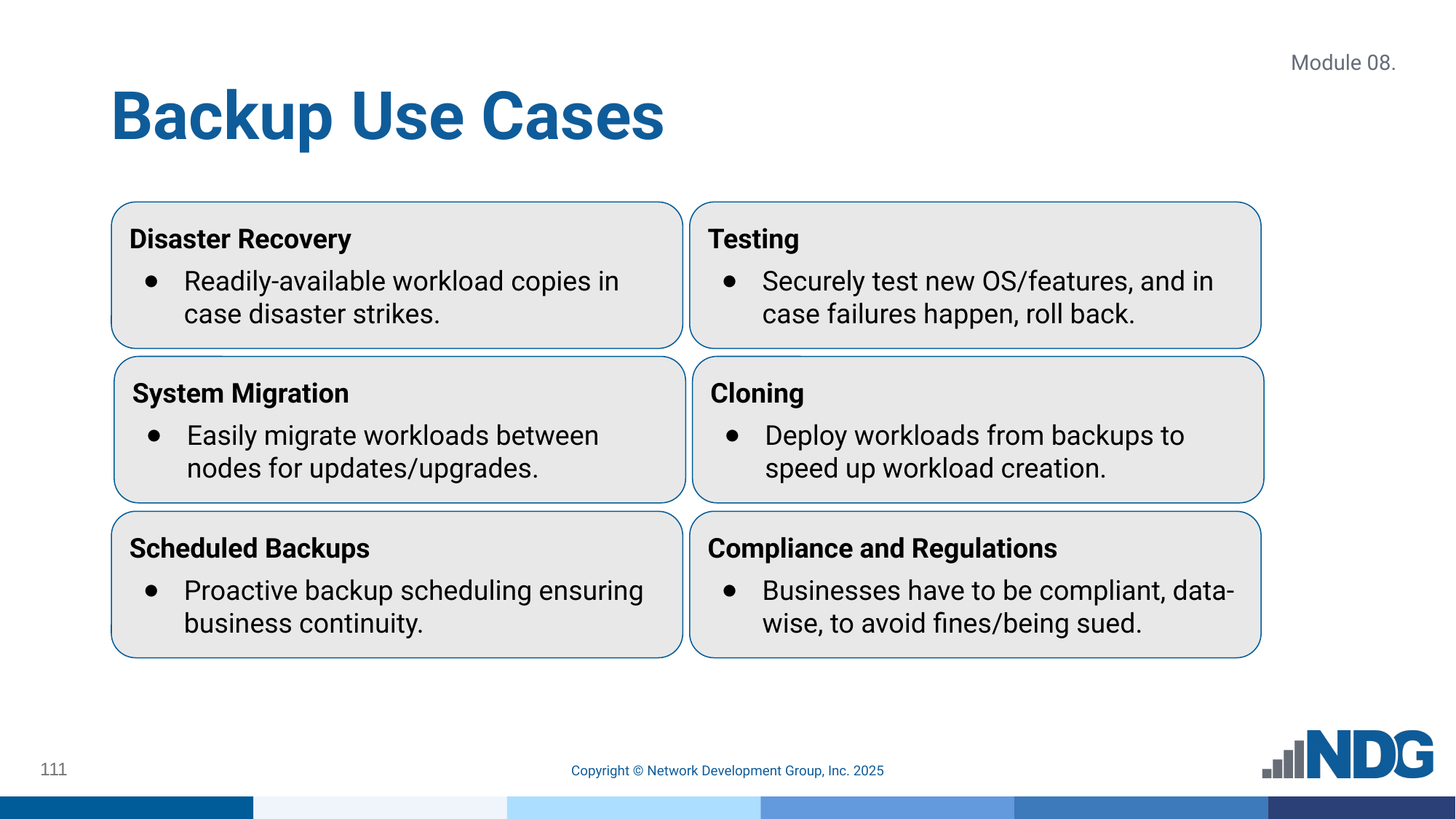

# Backup Use Cases
Module 08.
Disaster Recovery
Readily-available workload copies in case disaster strikes.
Testing
Securely test new OS/features, and in case failures happen, roll back.
System Migration
Easily migrate workloads between nodes for updates/upgrades.
Cloning
Deploy workloads from backups to speed up workload creation.
Scheduled Backups
Proactive backup scheduling ensuring business continuity.
Compliance and Regulations
Businesses have to be compliant, data-wise, to avoid fines/being sued.